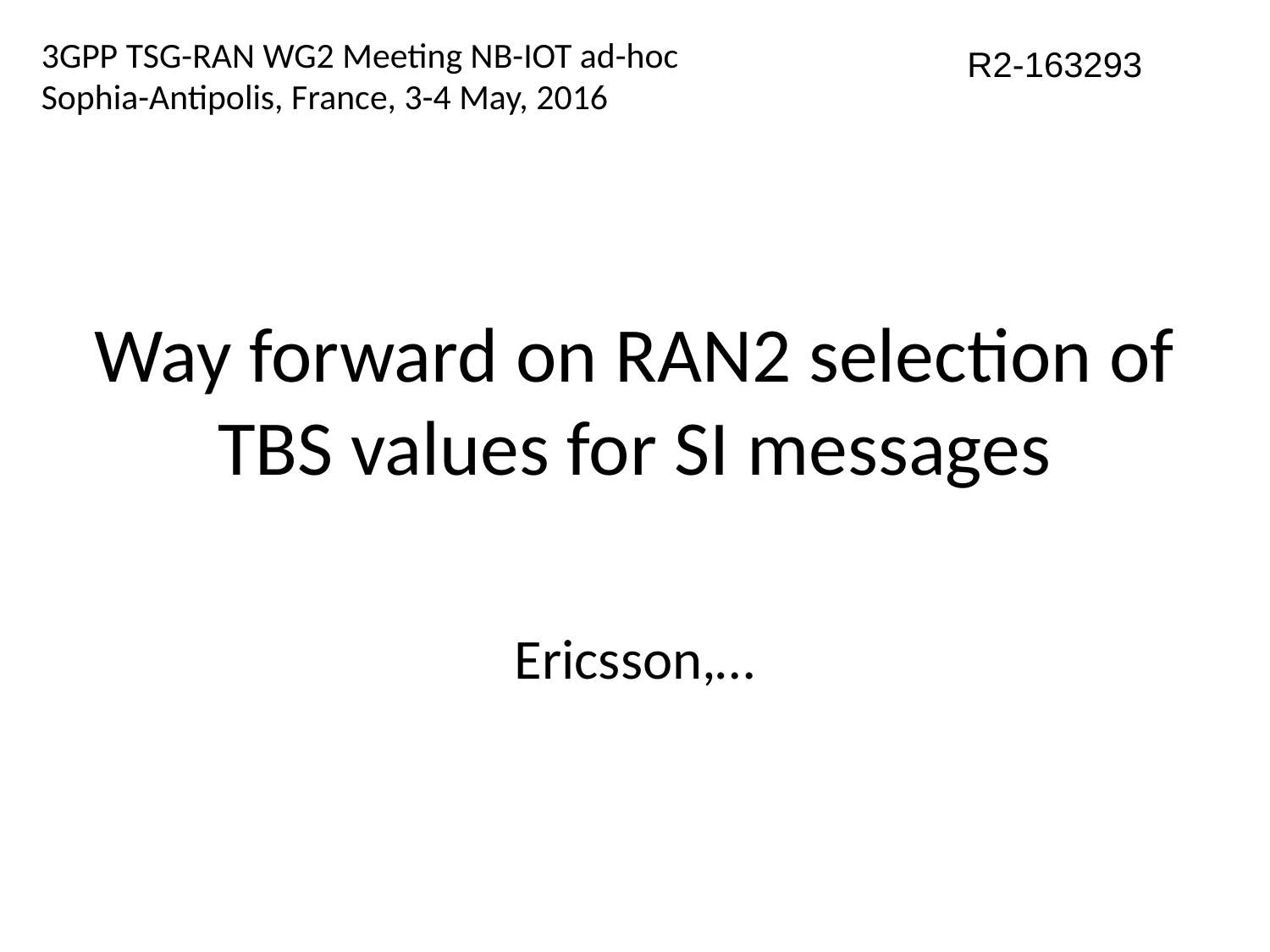

3GPP TSG-RAN WG2 Meeting NB-IOT ad-hoc Sophia-Antipolis, France, 3-4 May, 2016
R2-163293
# Way forward on RAN2 selection of TBS values for SI messages
Ericsson,…